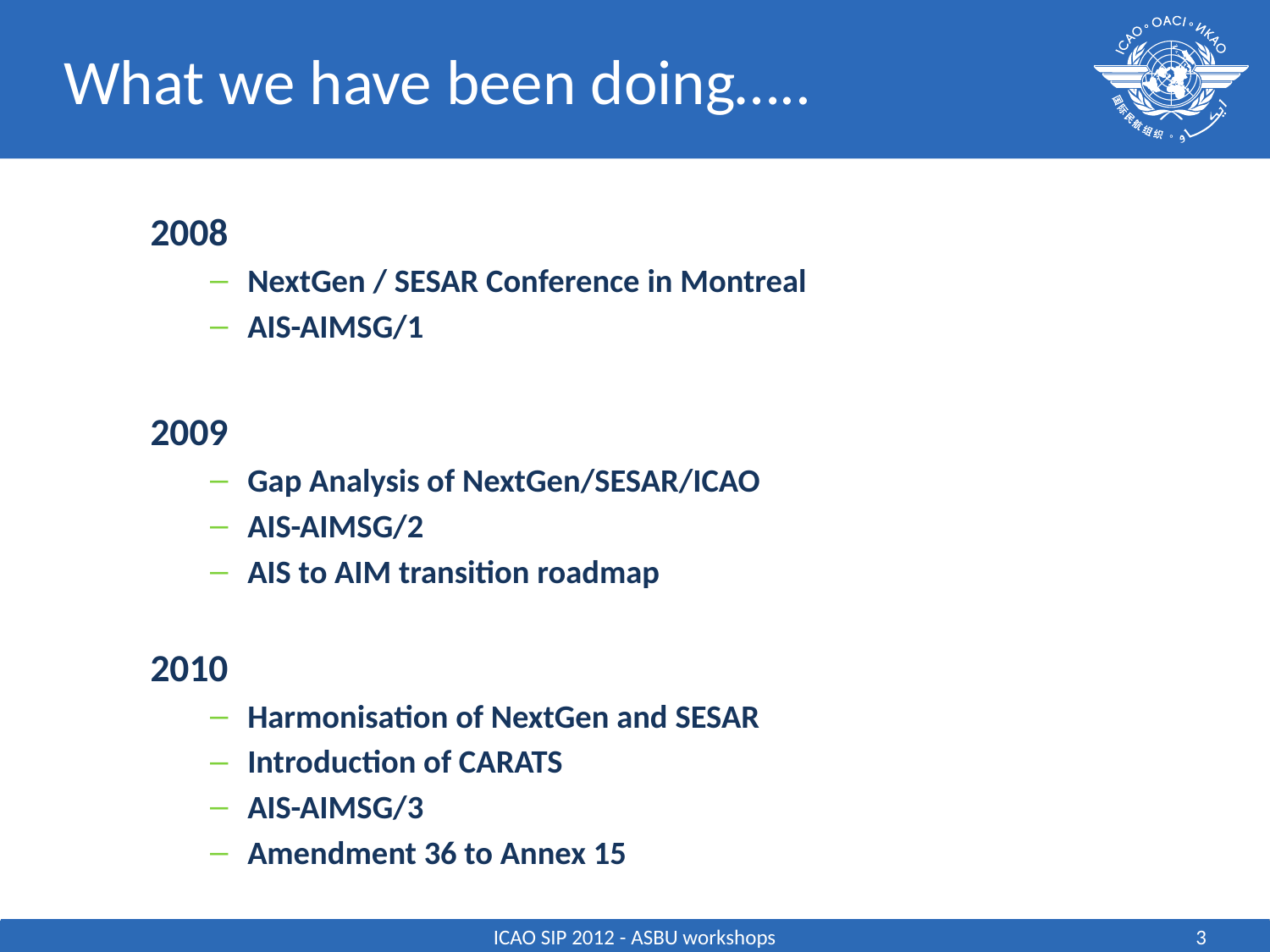

# What we have been doing…..
2008
NextGen / SESAR Conference in Montreal
AIS-AIMSG/1

2009
Gap Analysis of NextGen/SESAR/ICAO
AIS-AIMSG/2
AIS to AIM transition roadmap

2010
Harmonisation of NextGen and SESAR
Introduction of CARATS
AIS-AIMSG/3
Amendment 36 to Annex 15
ICAO SIP 2012 - ASBU workshops
3